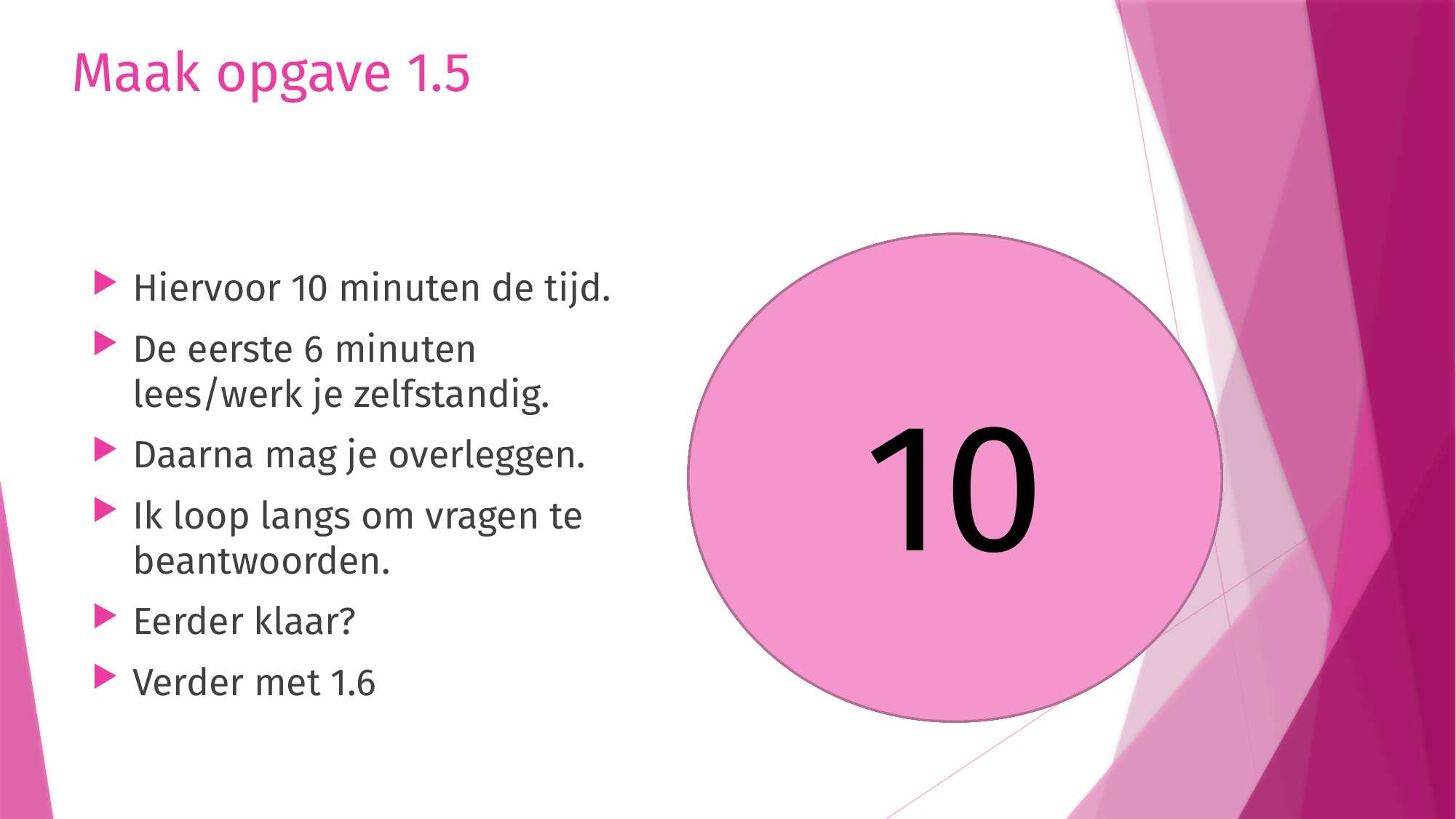

# Maak opgave 1.5
10
9
8
5
6
7
4
3
1
2
Hiervoor 10 minuten de tijd.
De eerste 6 minuten lees/werk je zelfstandig.
Daarna mag je overleggen.
Ik loop langs om vragen te beantwoorden.
Eerder klaar?
Verder met 1.6